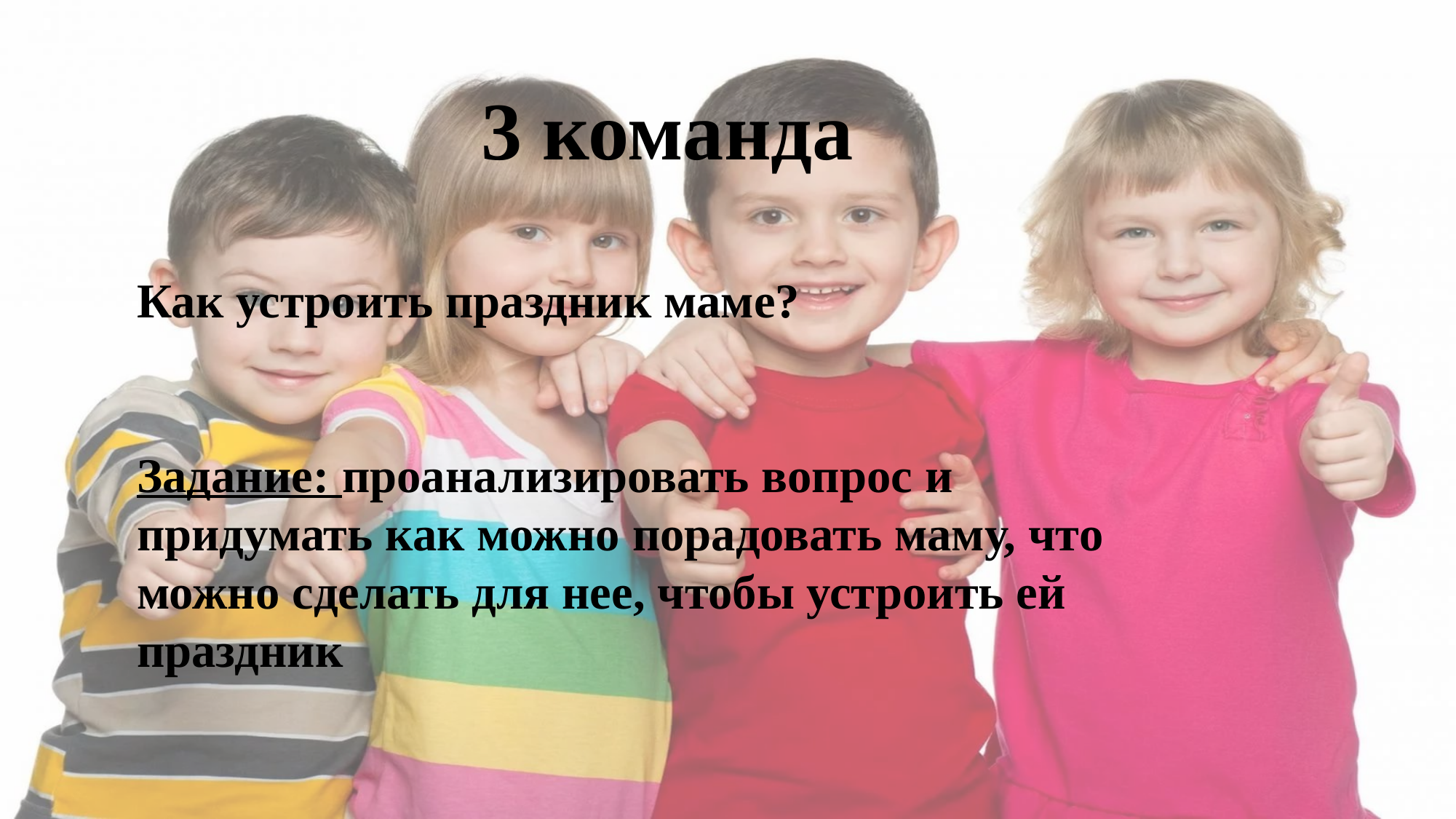

3 команда
Как устроить праздник маме?

Задание: проанализировать вопрос и придумать как можно порадовать маму, что можно сделать для нее, чтобы устроить ей праздник